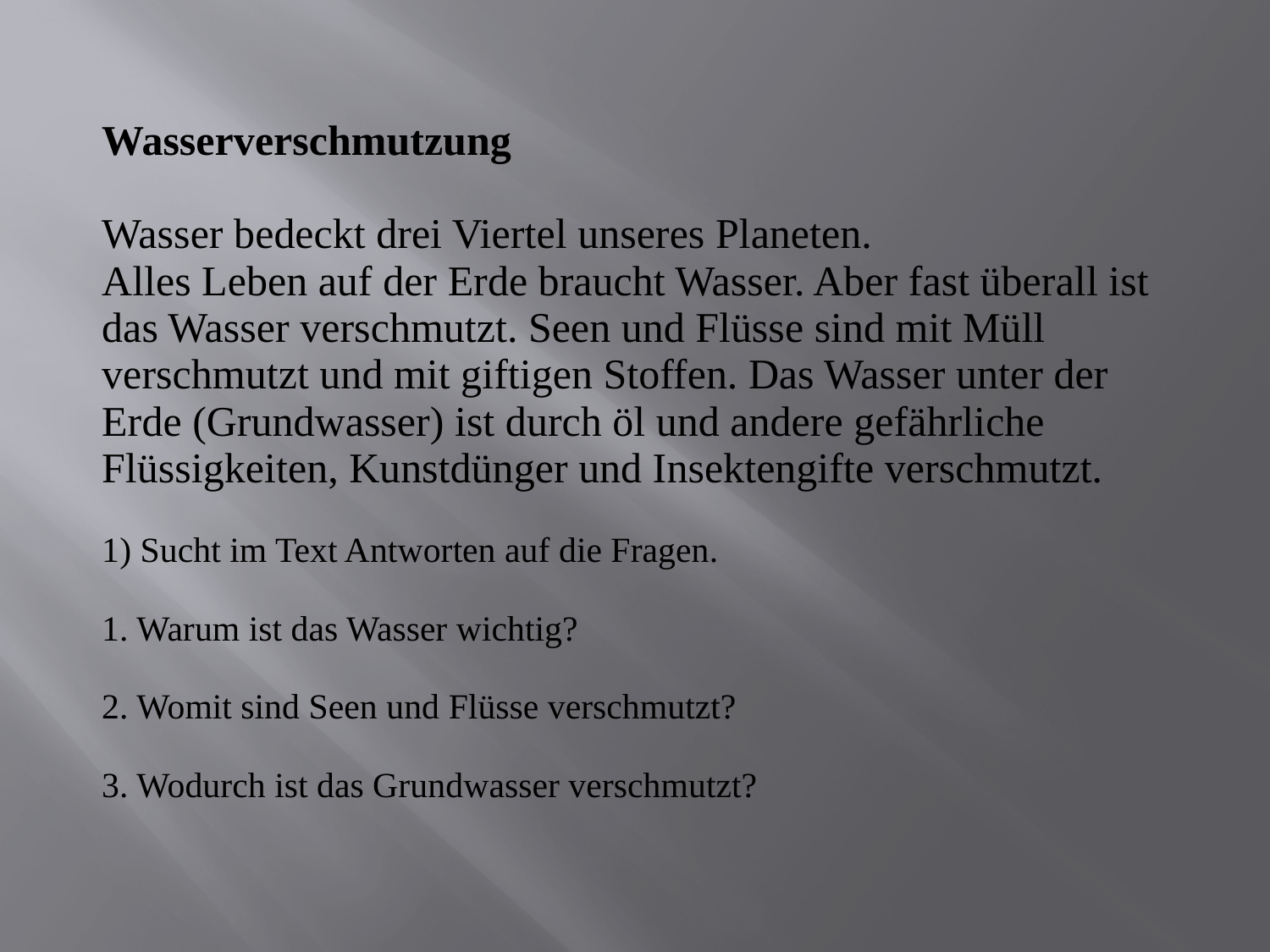

# Wasserverschmutzung Wasser bedeckt drei Viertel unseres Planeten. Alles Leben auf der Erde braucht Wasser. Aber fast überall ist das Wasser verschmutzt. Seen und Flüsse sind mit Müll verschmutzt und mit giftigen Stoffen. Das Wasser unter der Erde (Grund­wasser) ist durch öl und andere gefährliche Flüssigkeiten, Kunstdün­ger und Insektengifte verschmutzt. 1) Sucht im Text Antworten auf die Fragen. 1. Warum ist das Wasser wichtig? 2. Womit sind Seen und Flüsse verschmutzt? 3. Wodurch ist das Grundwasser verschmutzt?